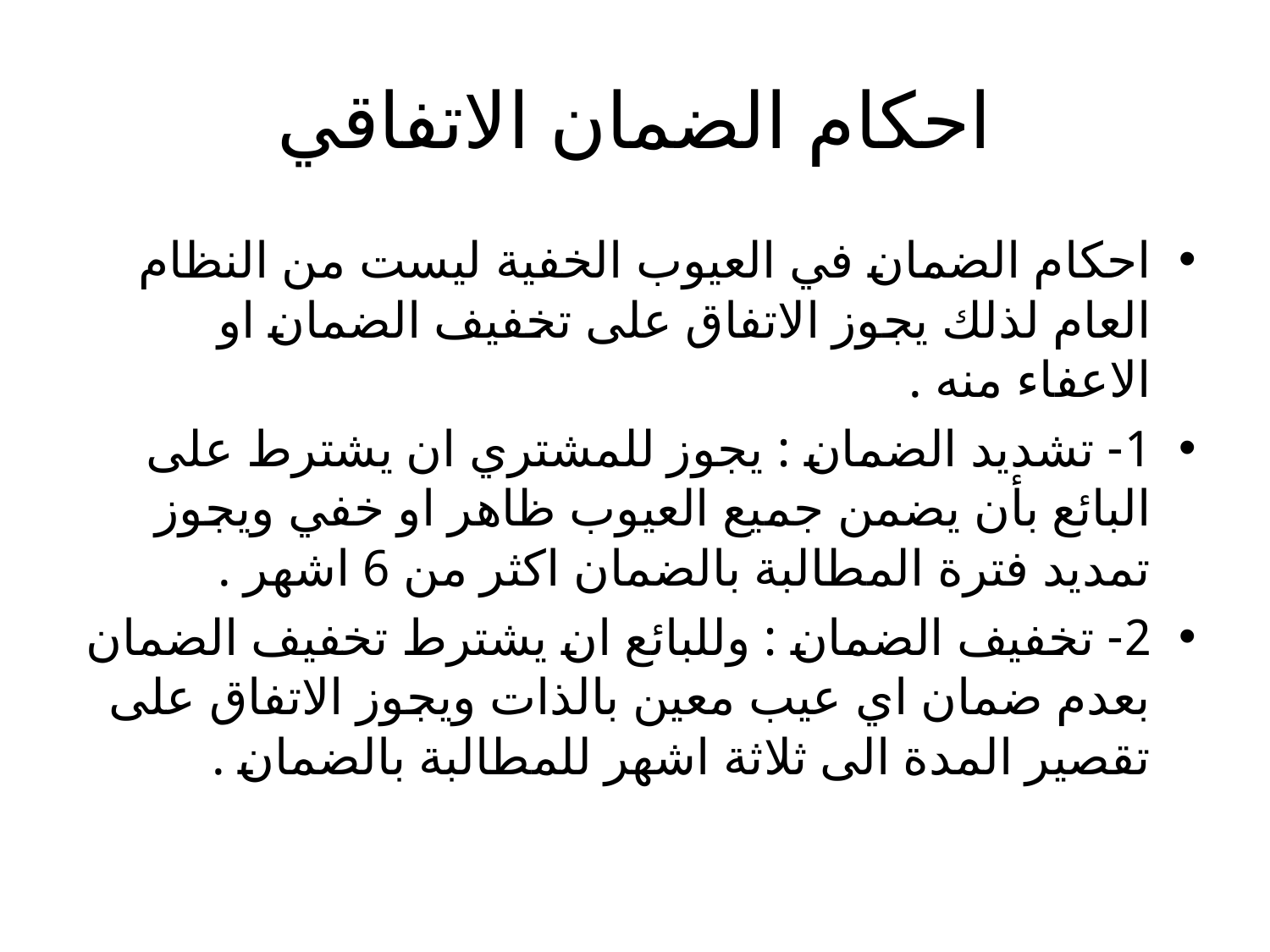

# احكام الضمان الاتفاقي
احكام الضمان في العيوب الخفية ليست من النظام العام لذلك يجوز الاتفاق على تخفيف الضمان او الاعفاء منه .
1- تشديد الضمان : يجوز للمشتري ان يشترط على البائع بأن يضمن جميع العيوب ظاهر او خفي ويجوز تمديد فترة المطالبة بالضمان اكثر من 6 اشهر .
2- تخفيف الضمان : وللبائع ان يشترط تخفيف الضمان بعدم ضمان اي عيب معين بالذات ويجوز الاتفاق على تقصير المدة الى ثلاثة اشهر للمطالبة بالضمان .